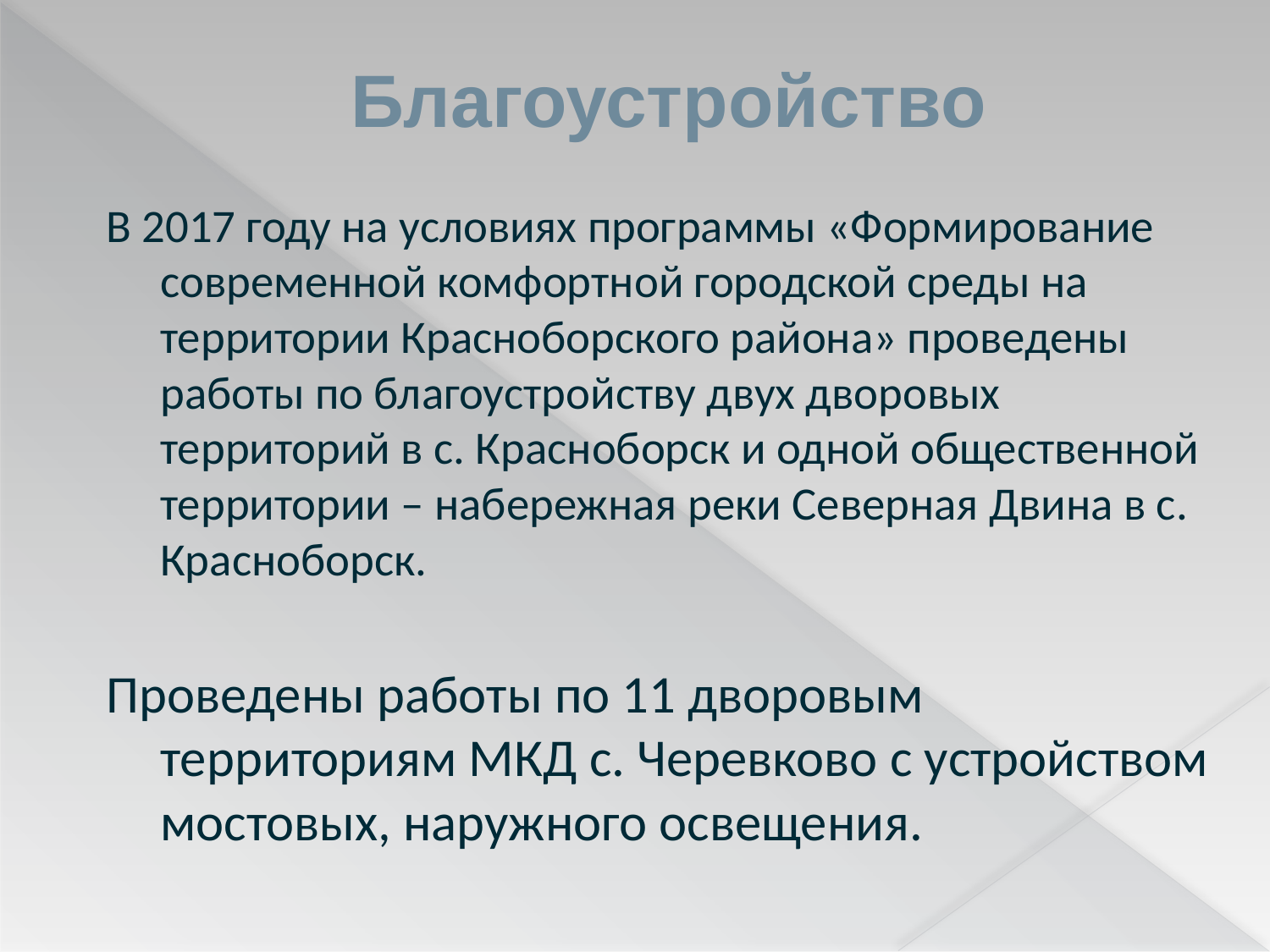

# Благоустройство

В 2017 году на условиях программы «Формирование современной комфортной городской среды на территории Красноборского района» проведены работы по благоустройству двух дворовых территорий в с. Красноборск и одной общественной территории – набережная реки Северная Двина в с. Красноборск.

Проведены работы по 11 дворовым территориям МКД с. Черевково с устройством мостовых, наружного освещения.